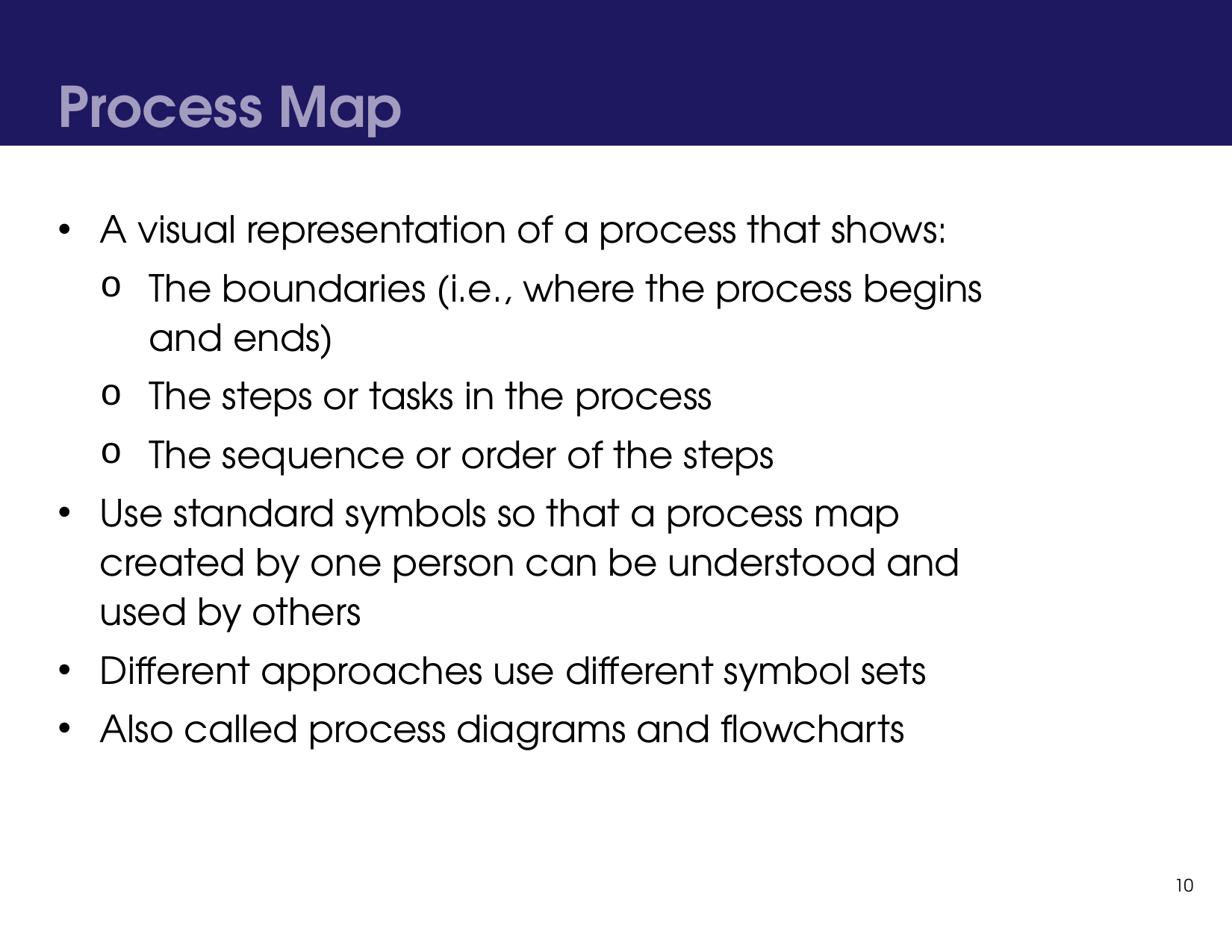

# Process Map
A visual representation of a process that shows:
The boundaries (i.e., where the process begins and ends)
The steps or tasks in the process
The sequence or order of the steps
Use standard symbols so that a process map created by one person can be understood and used by others
Different approaches use different symbol sets
Also called process diagrams and flowcharts

10